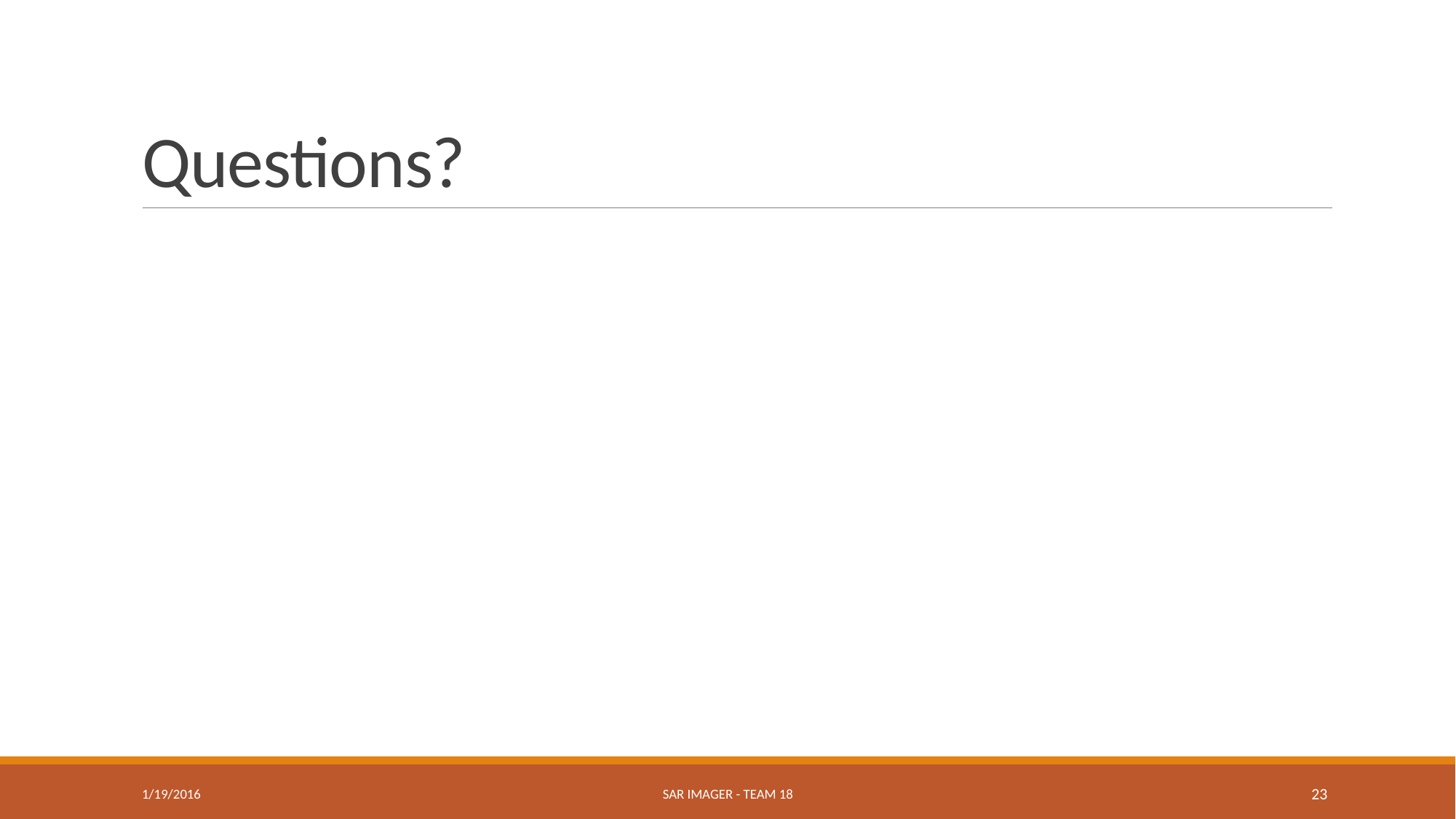

# Questions?
1/19/2016
SAR Imager - Team 18
23